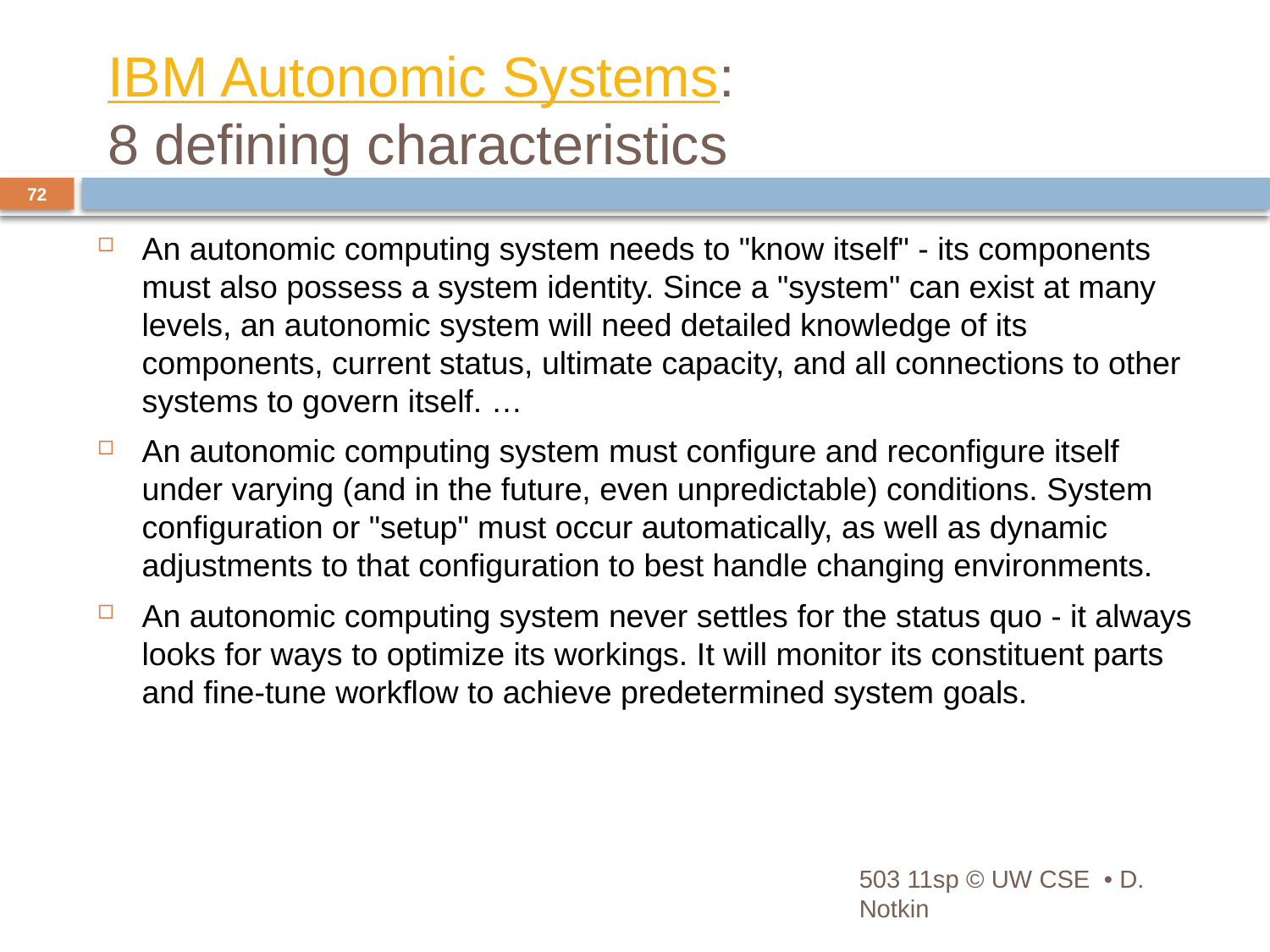

# IBM Autonomic Systems: 8 defining characteristics
72
An autonomic computing system needs to "know itself" - its components must also possess a system identity. Since a "system" can exist at many levels, an autonomic system will need detailed knowledge of its components, current status, ultimate capacity, and all connections to other systems to govern itself. …
An autonomic computing system must configure and reconfigure itself under varying (and in the future, even unpredictable) conditions. System configuration or "setup" must occur automatically, as well as dynamic adjustments to that configuration to best handle changing environments.
An autonomic computing system never settles for the status quo - it always looks for ways to optimize its workings. It will monitor its constituent parts and fine-tune workflow to achieve predetermined system goals.
503 11sp © UW CSE  • D. Notkin